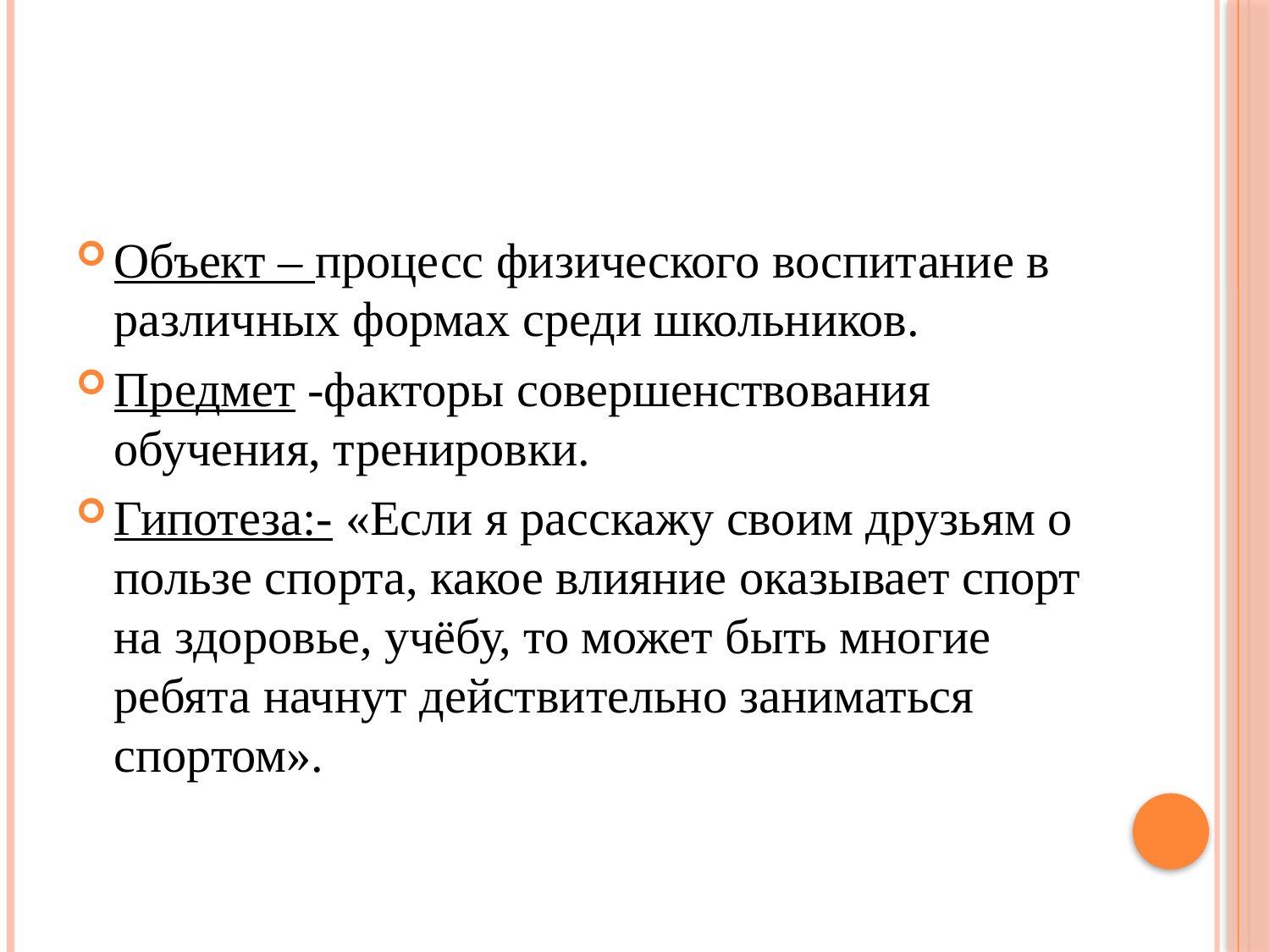

#
Объект – процесс физического воспитание в различных формах среди школьников.
Предмет -факторы совершенствования обучения, тренировки.
Гипотеза:- «Если я расскажу своим друзьям о пользе спорта, какое влияние оказывает спорт на здоровье, учёбу, то может быть многие ребята начнут действительно заниматься спортом».